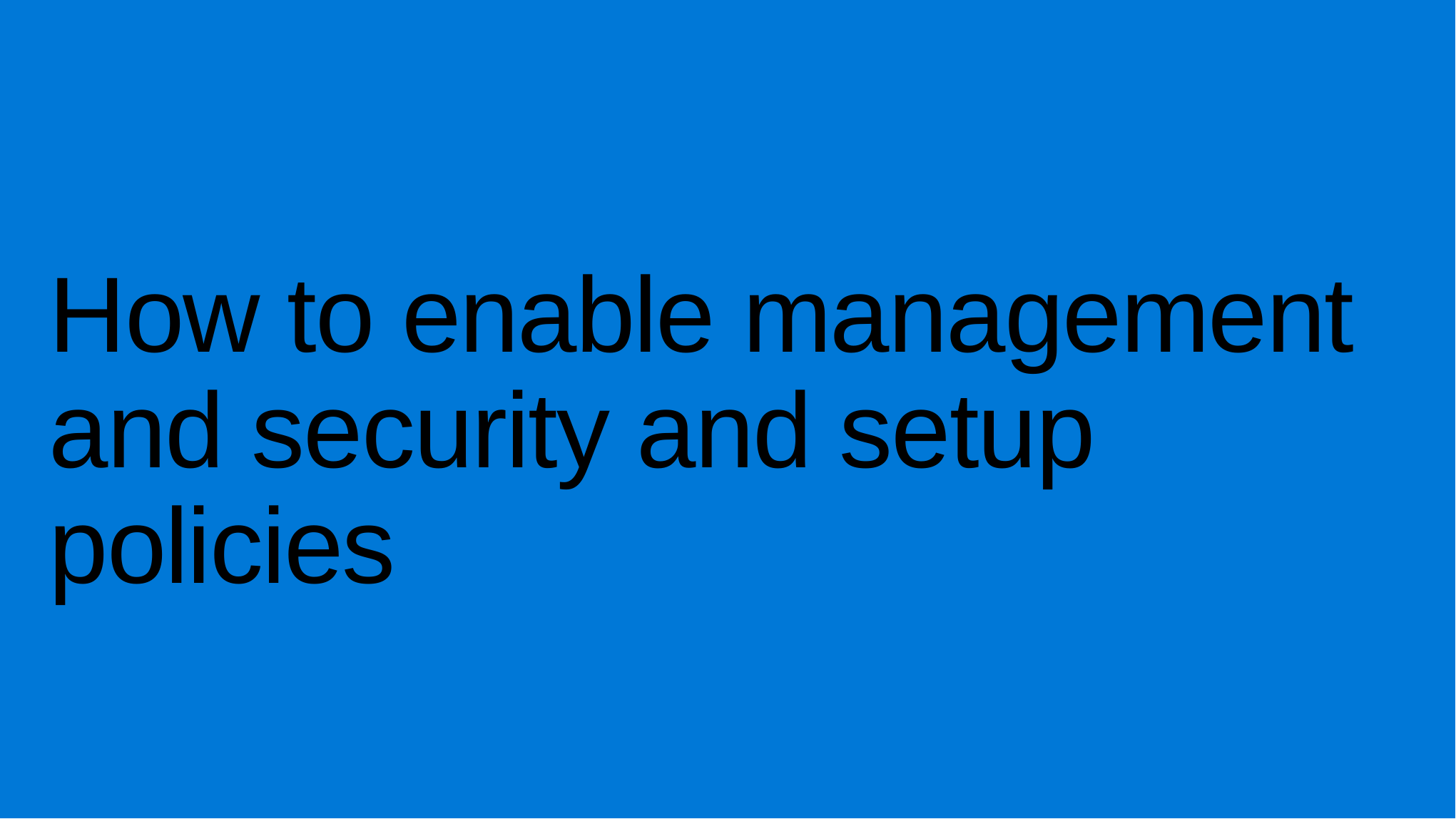

# How to enable management and security and setup policies